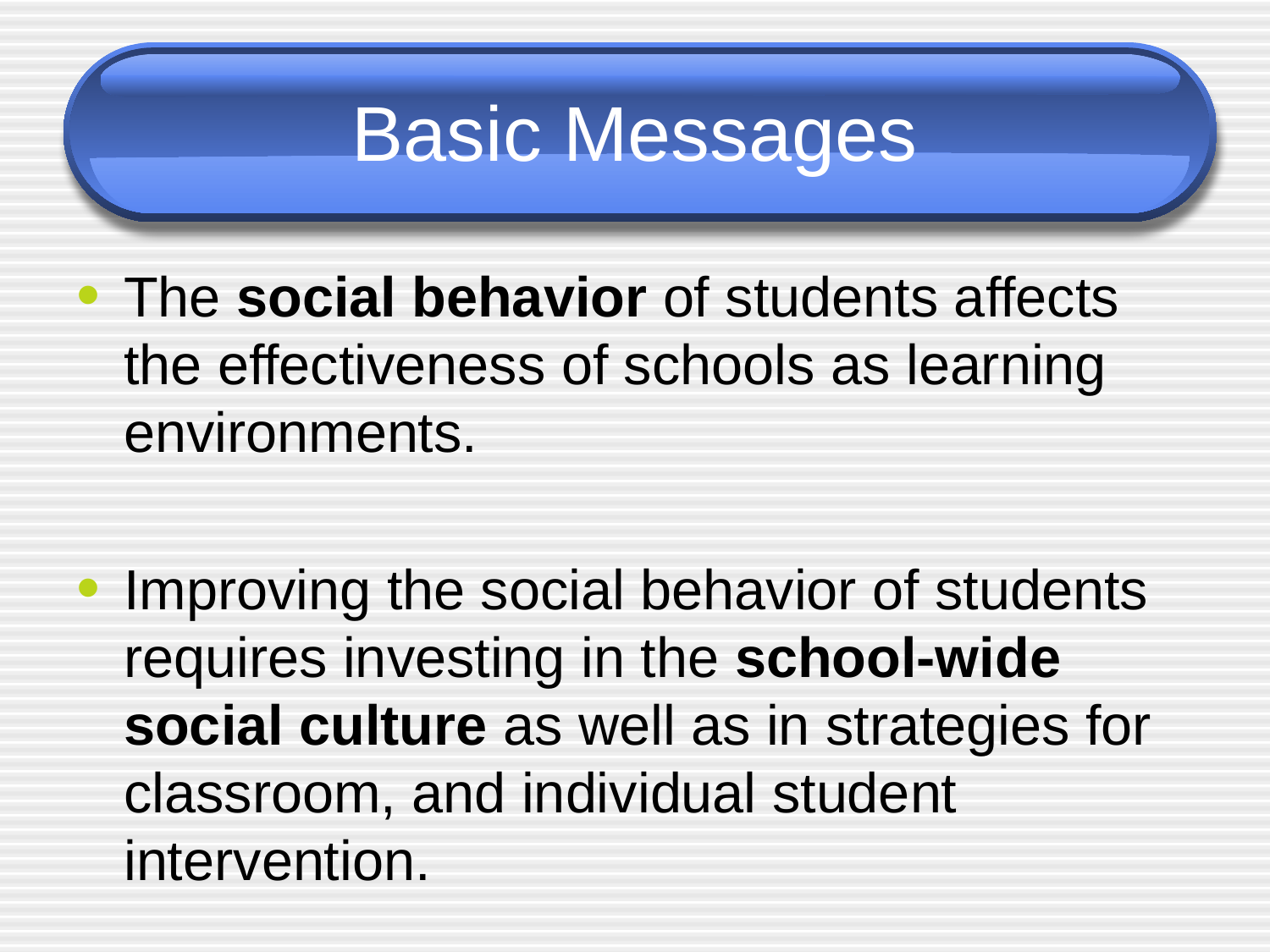

# Basic Messages
The social behavior of students affects the effectiveness of schools as learning environments.

Improving the social behavior of students requires investing in the school-wide social culture as well as in strategies for classroom, and individual student intervention.